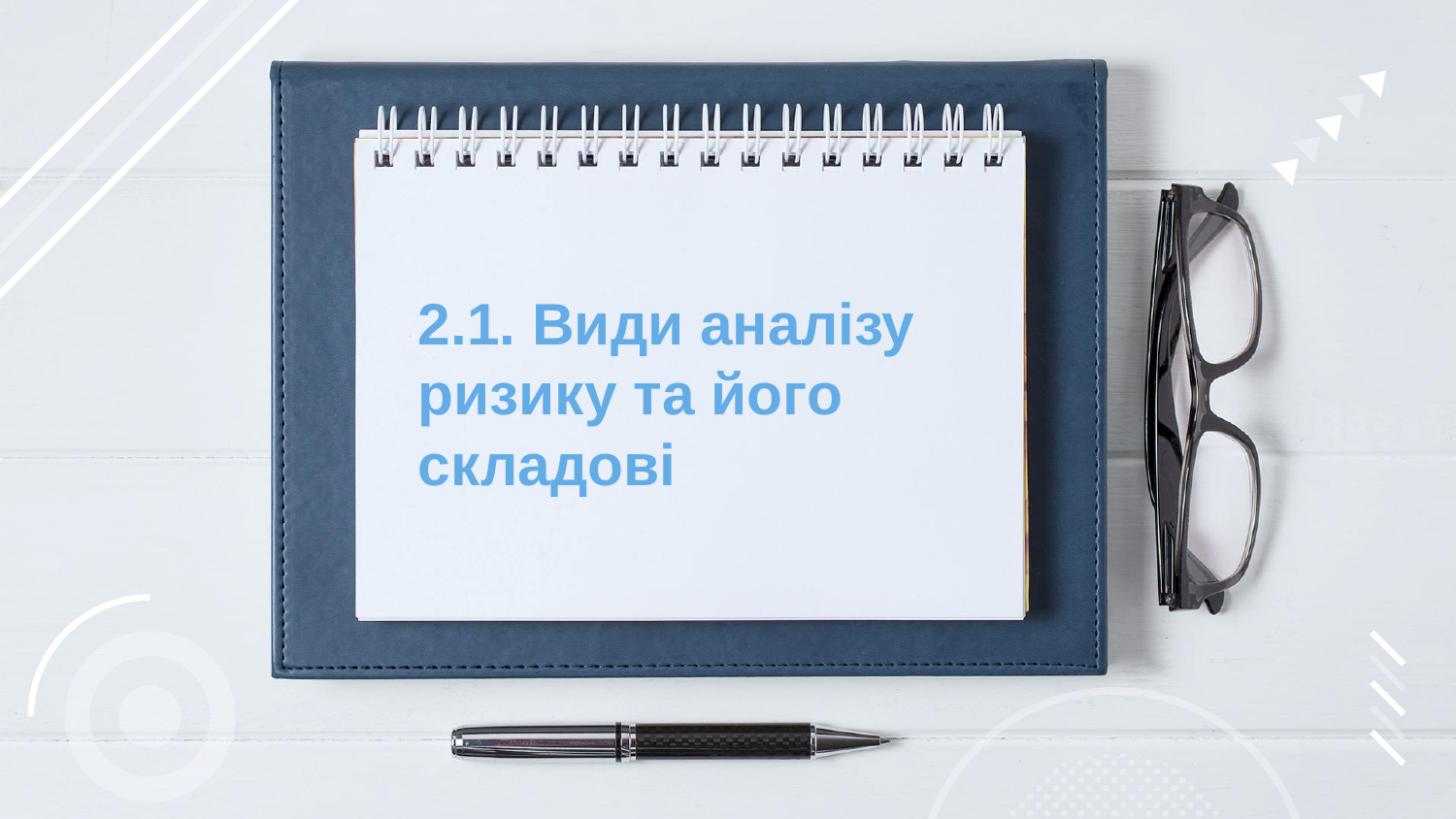

# 2.1. Види аналізу ризику та його складові